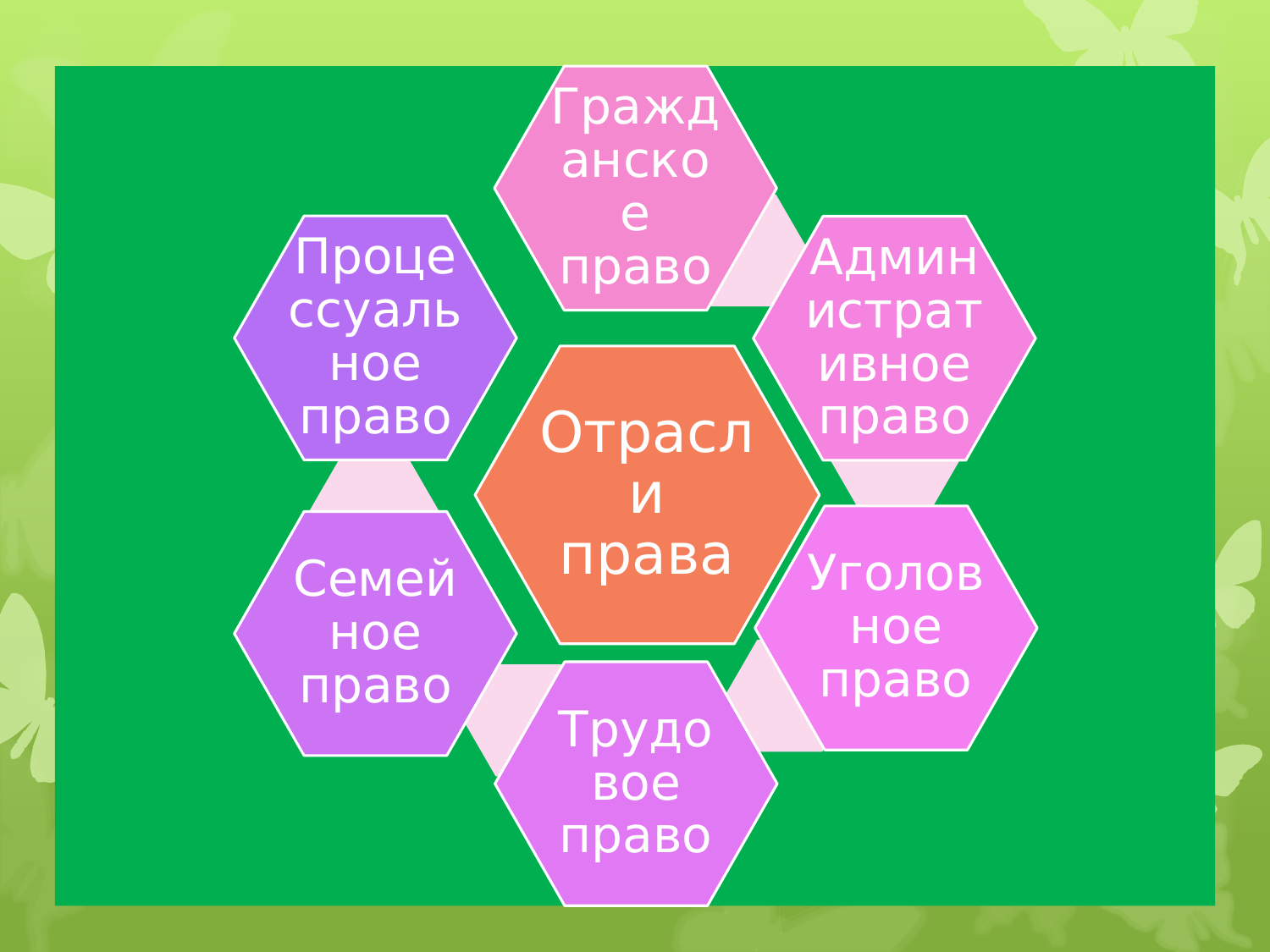

Отрасли права
Гражданское право
Административное право
Уголовное право
Трудовое право
Семейное право
Процессуальное право